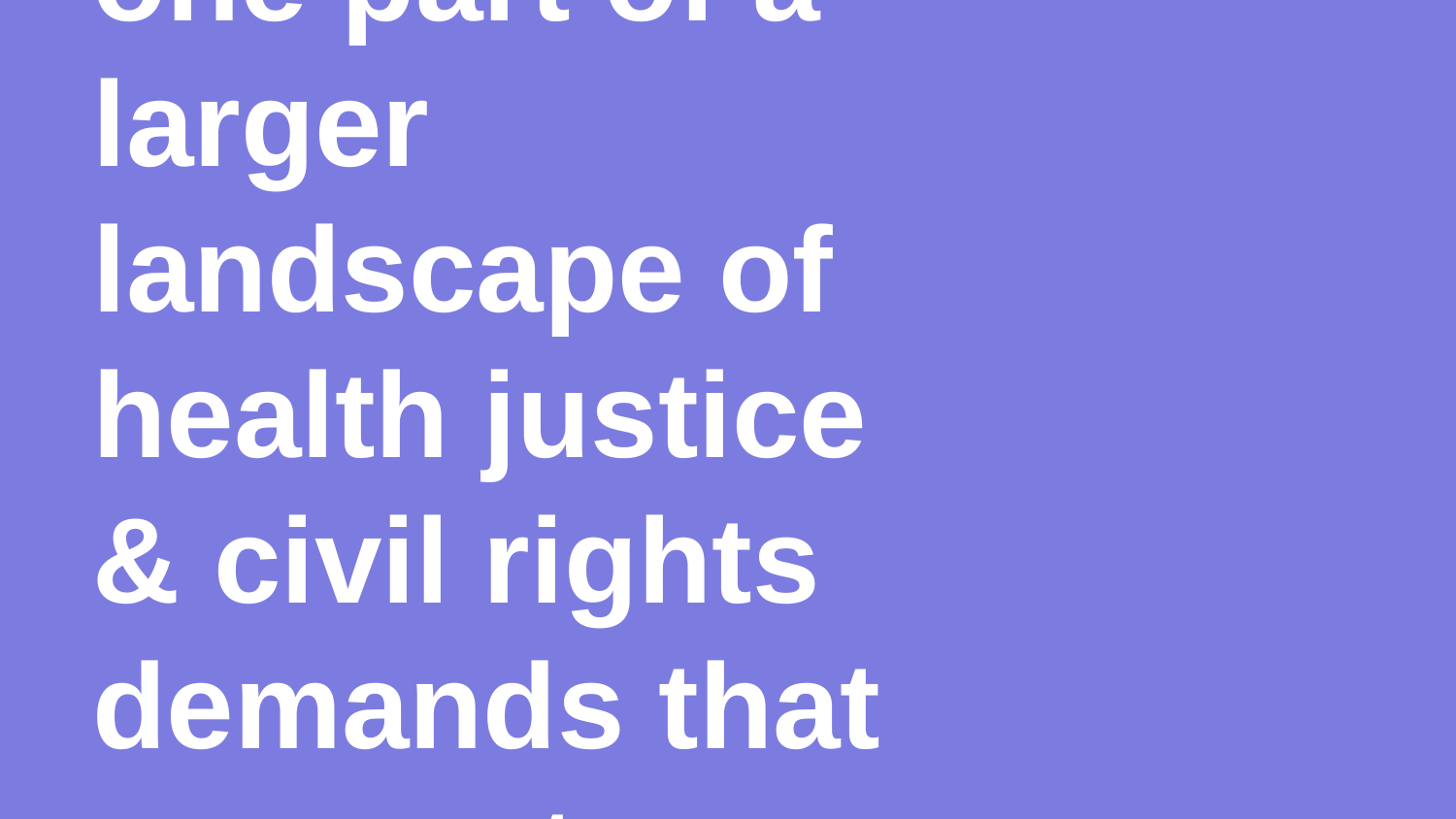

# Single payer is one part of a larger landscape of health justice & civil rights demands that we must engage with.